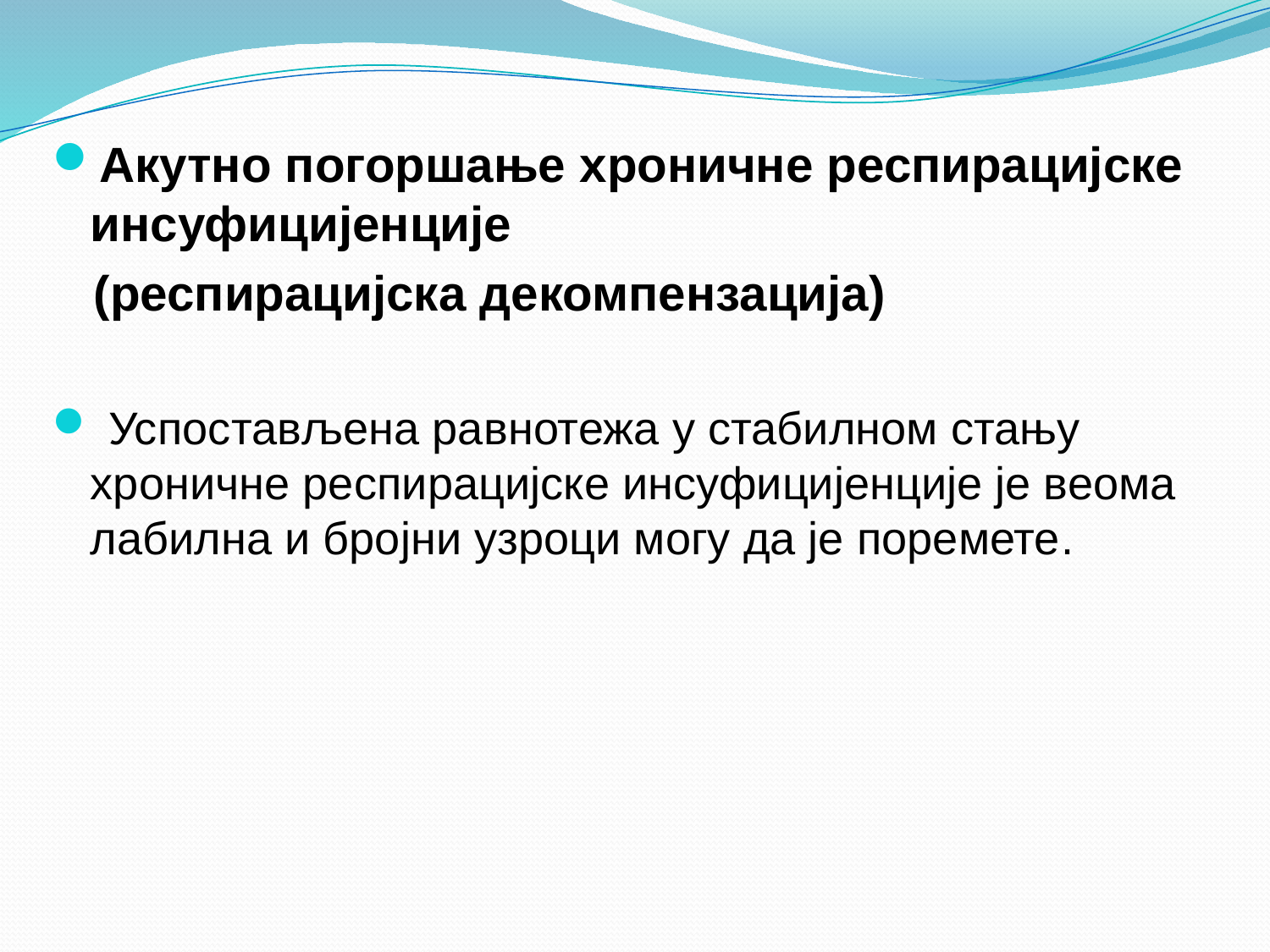

Акутно погоршање хроничне респирацијске инсуфицијенције
   (респирацијска декомпензација)

 Успостављена равнотежа у стабилном стању хроничне респирацијске инсуфицијенције је веома лабилна и бројни узроци могу да је поремете.